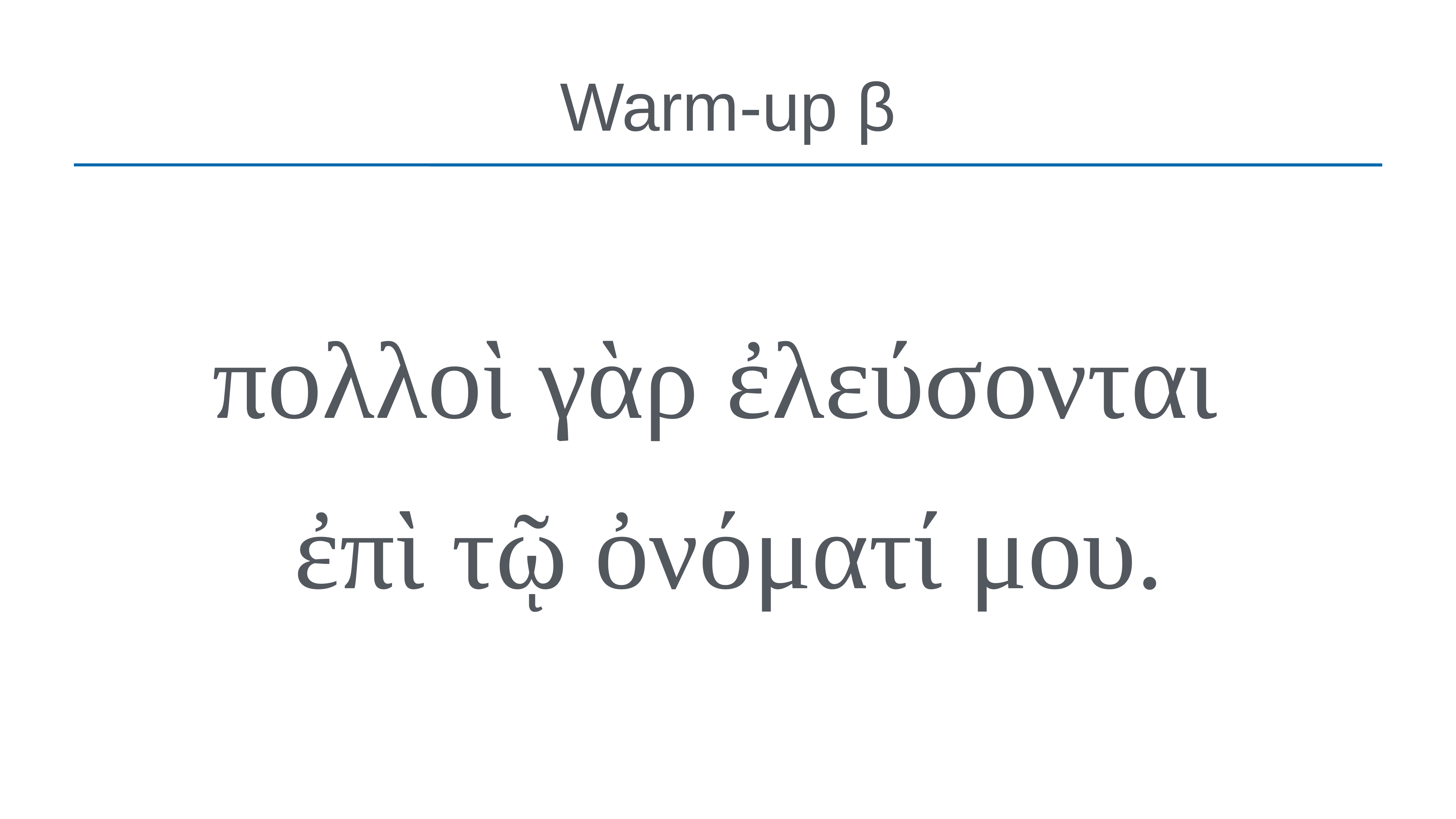

# Warm-up β
πολλοὶ γὰρ ἐλεύσονται
ἐπὶ τῷ ὀνόματί μου.